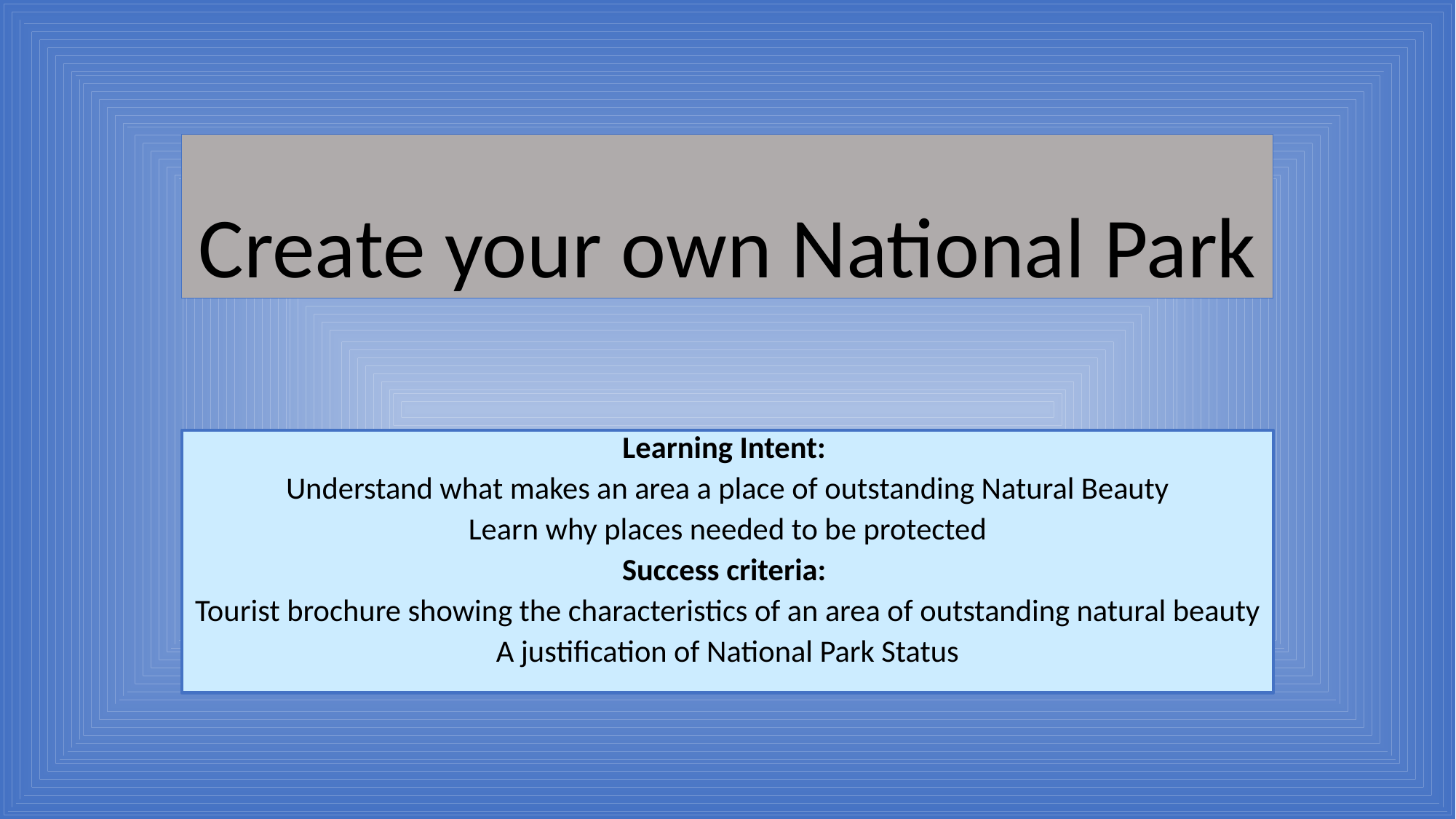

# Create your own National Park
Learning Intent:
Understand what makes an area a place of outstanding Natural Beauty
Learn why places needed to be protected
Success criteria:
Tourist brochure showing the characteristics of an area of outstanding natural beauty
A justification of National Park Status